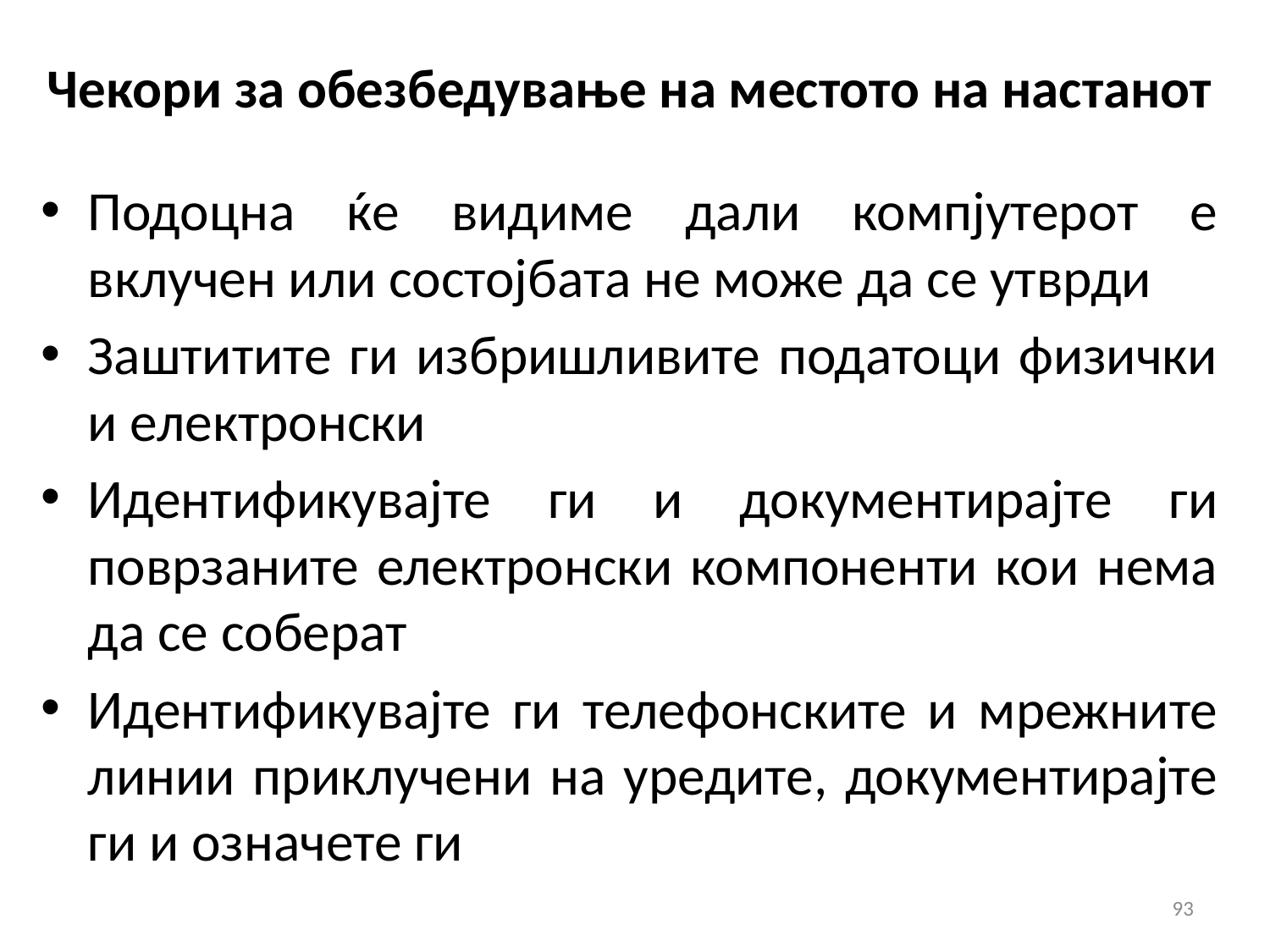

# Чекори за обезбедување на местото на настанот
Подоцна ќе видиме дали компјутерот е вклучен или состојбата не може да се утврди
Заштитите ги избришливите податоци физички и електронски
Идентификувајте ги и документирајте ги поврзаните електронски компоненти кои нема да се соберат
Идентификувајте ги телефонските и мрежните линии приклучени на уредите, документирајте ги и означете ги
93